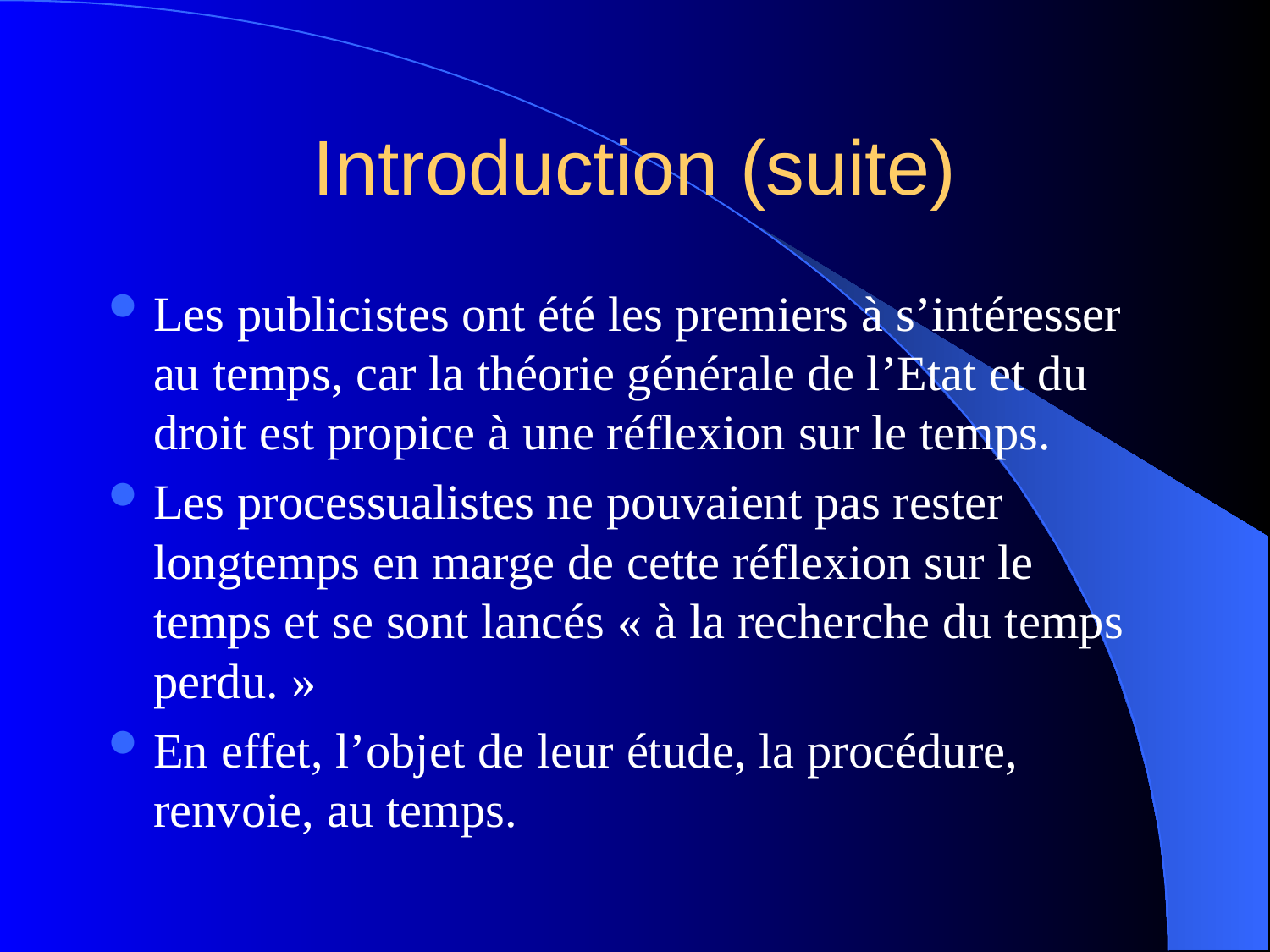

# Introduction (suite)
Les publicistes ont été les premiers à s’intéresser au temps, car la théorie générale de l’Etat et du droit est propice à une réflexion sur le temps.
Les processualistes ne pouvaient pas rester longtemps en marge de cette réflexion sur le temps et se sont lancés « à la recherche du temps perdu. »
En effet, l’objet de leur étude, la procédure, renvoie, au temps.